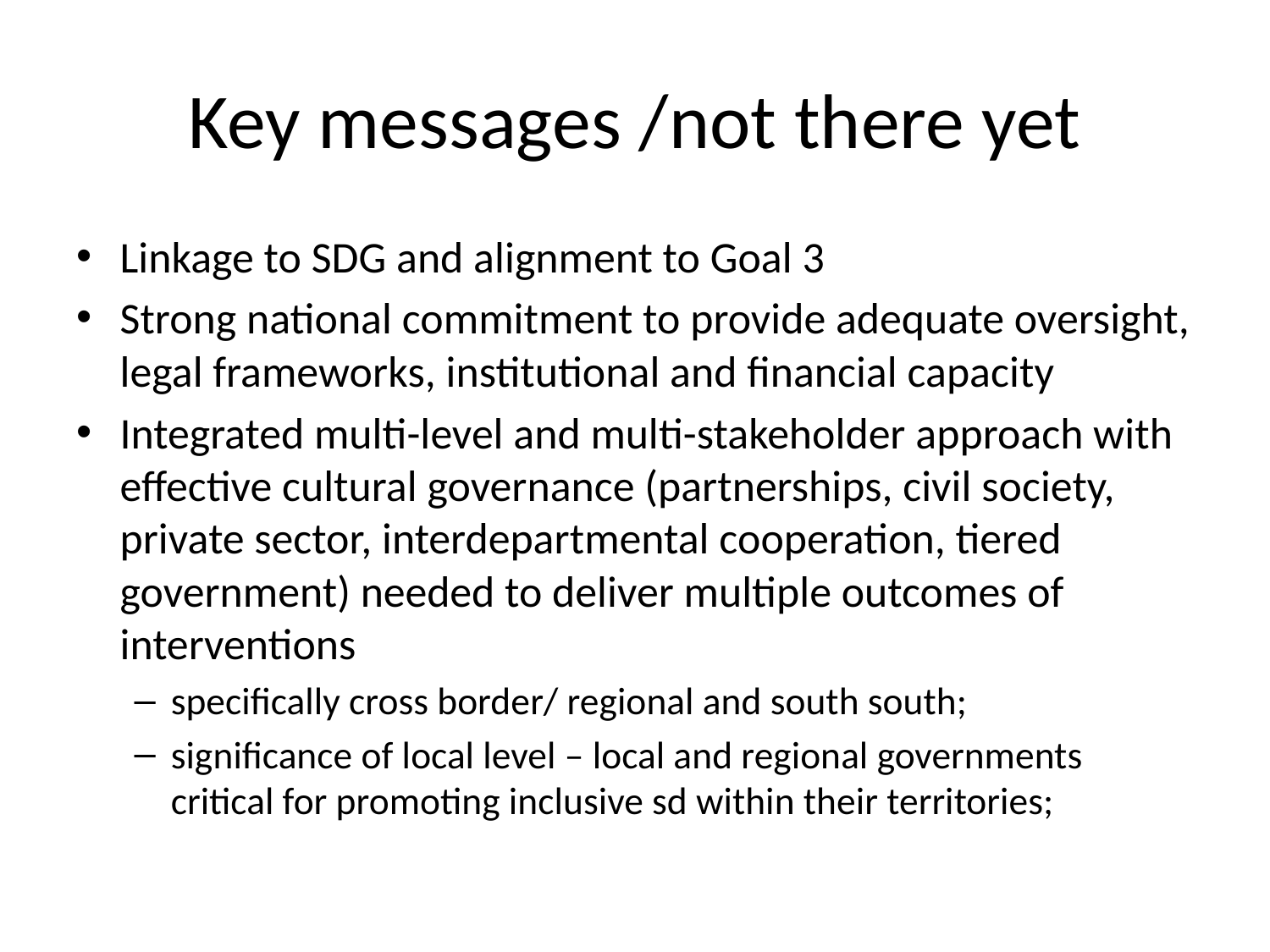

# Key messages /not there yet
Linkage to SDG and alignment to Goal 3
Strong national commitment to provide adequate oversight, legal frameworks, institutional and financial capacity
Integrated multi-level and multi-stakeholder approach with effective cultural governance (partnerships, civil society, private sector, interdepartmental cooperation, tiered government) needed to deliver multiple outcomes of interventions
specifically cross border/ regional and south south;
significance of local level – local and regional governments critical for promoting inclusive sd within their territories;